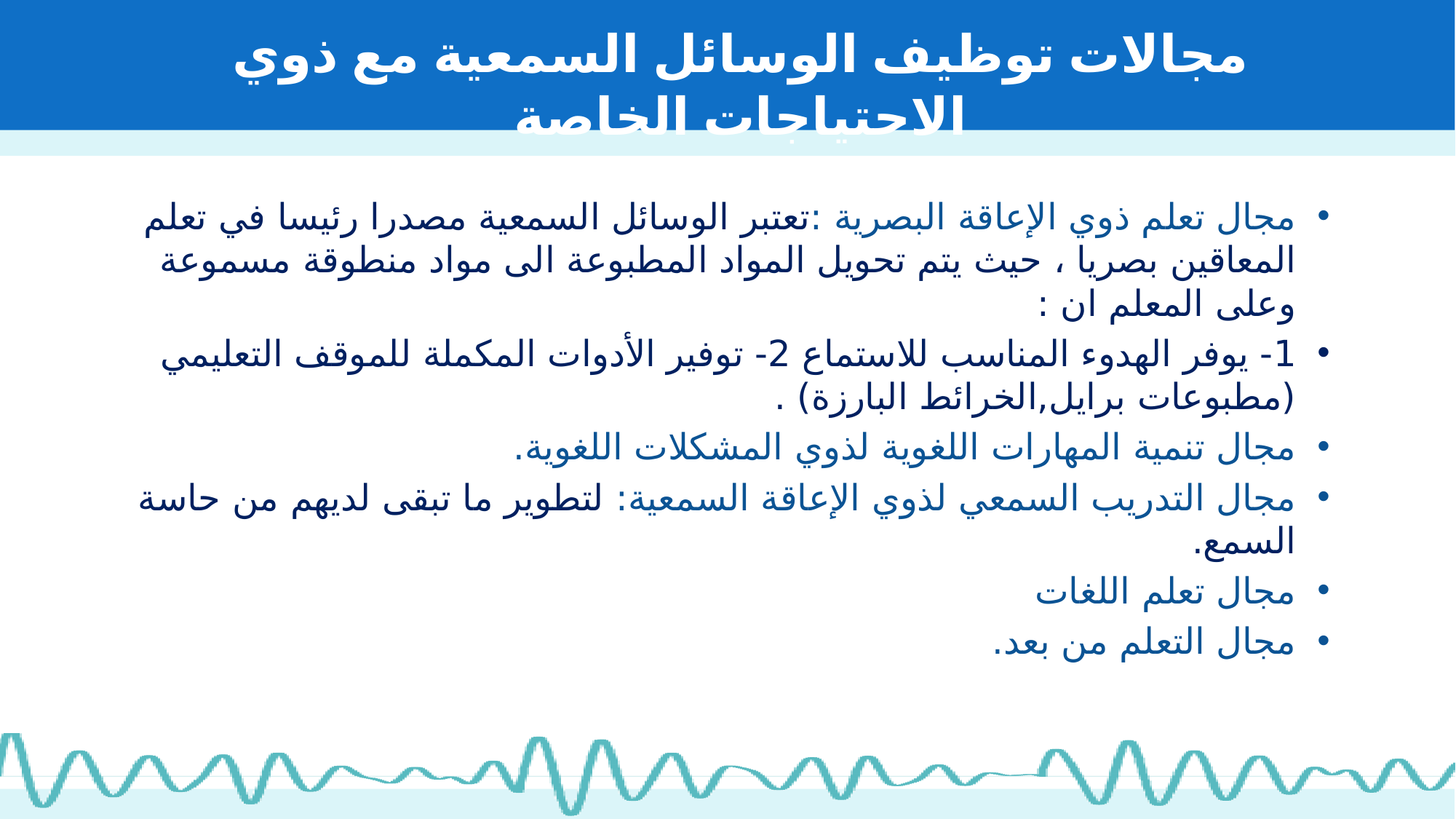

# مجالات توظيف الوسائل السمعية مع ذوي الاحتياجات الخاصة
مجال تعلم ذوي الإعاقة البصرية :تعتبر الوسائل السمعية مصدرا رئيسا في تعلم المعاقين بصريا ، حيث يتم تحويل المواد المطبوعة الى مواد منطوقة مسموعة وعلى المعلم ان :
1- يوفر الهدوء المناسب للاستماع 2- توفير الأدوات المكملة للموقف التعليمي (مطبوعات برايل,الخرائط البارزة) .
مجال تنمية المهارات اللغوية لذوي المشكلات اللغوية.
مجال التدريب السمعي لذوي الإعاقة السمعية: لتطوير ما تبقى لديهم من حاسة السمع.
مجال تعلم اللغات
مجال التعلم من بعد.